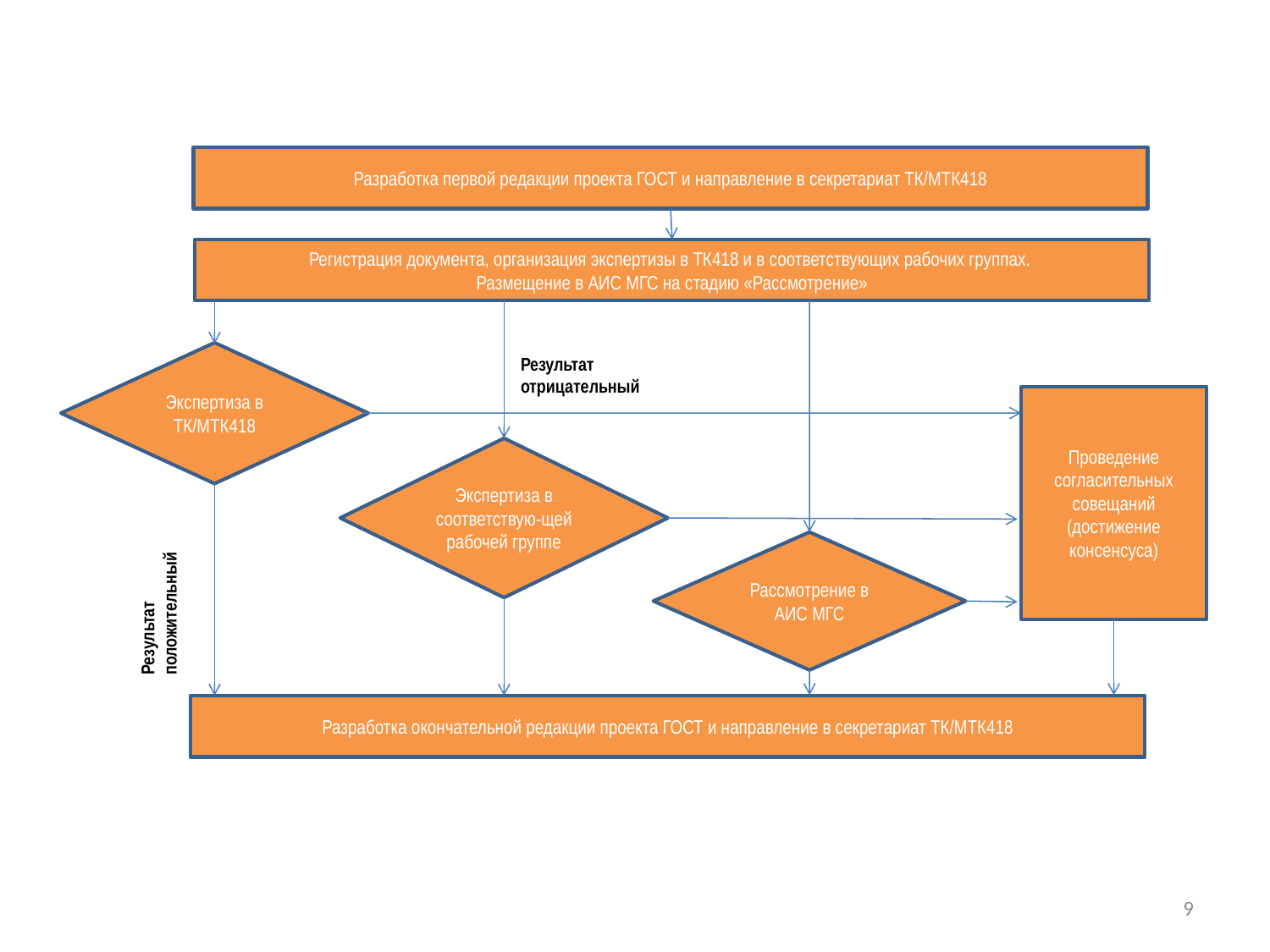

Разработка первой редакции проекта ГОСТ и направление в секретариат ТК/МТК418
Регистрация документа, организация экспертизы в ТК418 и в соответствующих рабочих группах.
Размещение в АИС МГС на стадию «Рассмотрение»
Экспертиза в ТК/МТК418
Результат отрицательный
Проведение согласительных совещаний (достижение консенсуса)
Экспертиза в соответствую-щей рабочей группе
Рассмотрение в АИС МГС
Результат положительный
Разработка окончательной редакции проекта ГОСТ и направление в секретариат ТК/МТК418
9